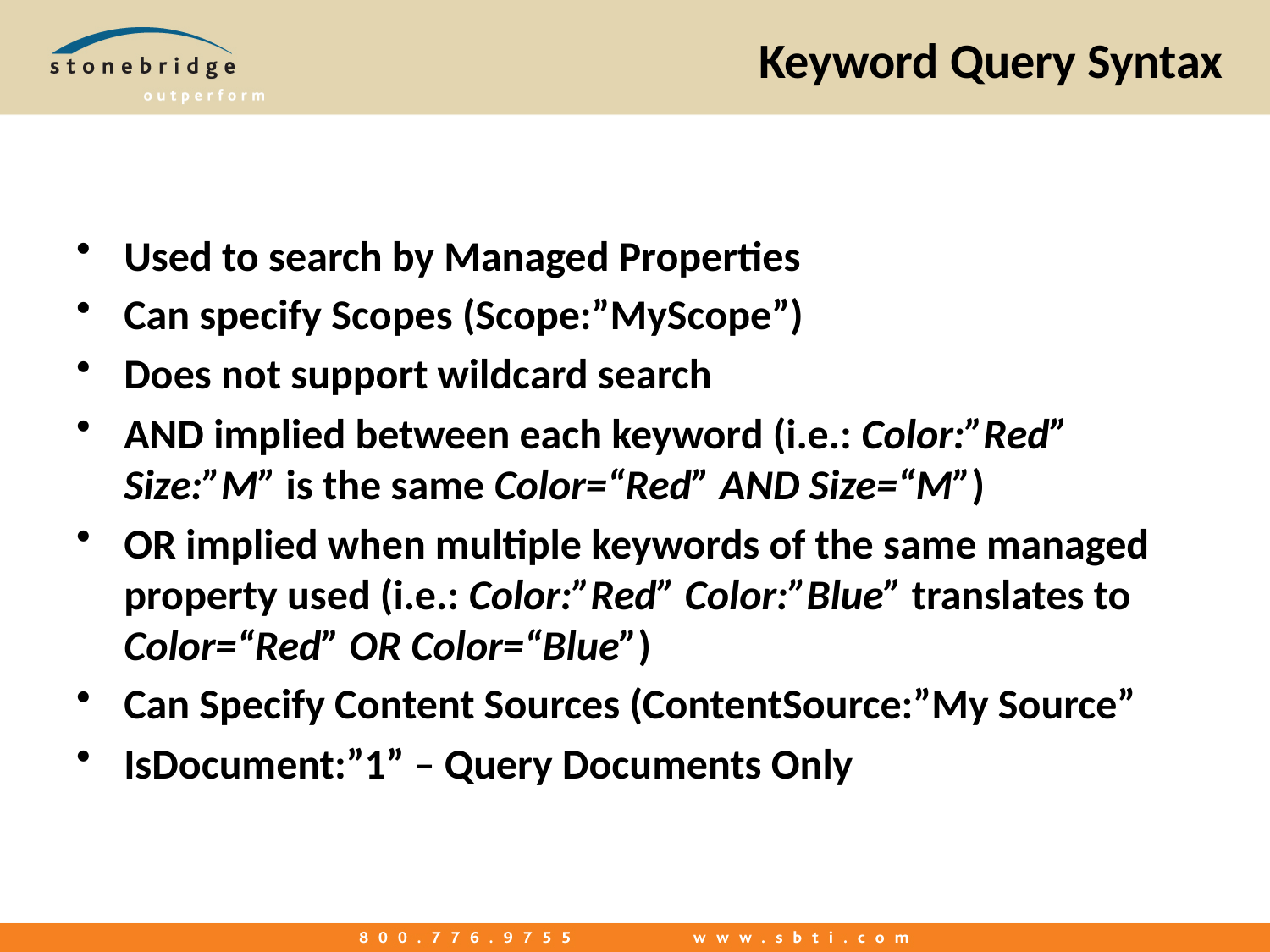

# Keyword Query Syntax
Used to search by Managed Properties
Can specify Scopes (Scope:”MyScope”)
Does not support wildcard search
AND implied between each keyword (i.e.: Color:”Red” Size:”M” is the same Color=“Red” AND Size=“M”)
OR implied when multiple keywords of the same managed property used (i.e.: Color:”Red” Color:”Blue” translates to Color=“Red” OR Color=“Blue”)
Can Specify Content Sources (ContentSource:”My Source”
IsDocument:”1” – Query Documents Only